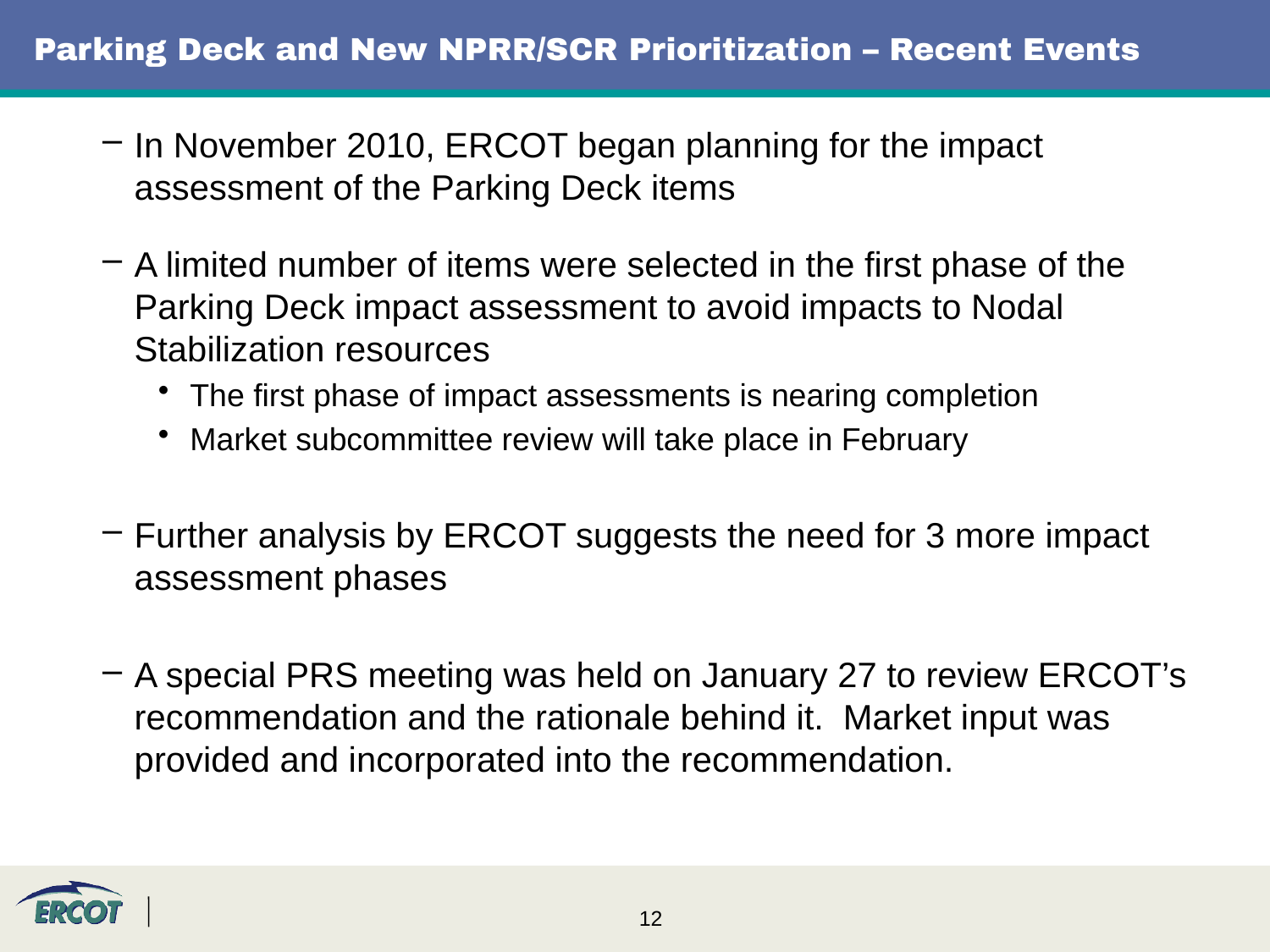

# Parking Deck and New NPRR/SCR Prioritization – Recent Events
In November 2010, ERCOT began planning for the impact assessment of the Parking Deck items

A limited number of items were selected in the first phase of the Parking Deck impact assessment to avoid impacts to Nodal Stabilization resources
The first phase of impact assessments is nearing completion
Market subcommittee review will take place in February

Further analysis by ERCOT suggests the need for 3 more impact assessment phases

A special PRS meeting was held on January 27 to review ERCOT’s recommendation and the rationale behind it.  Market input was provided and incorporated into the recommendation.